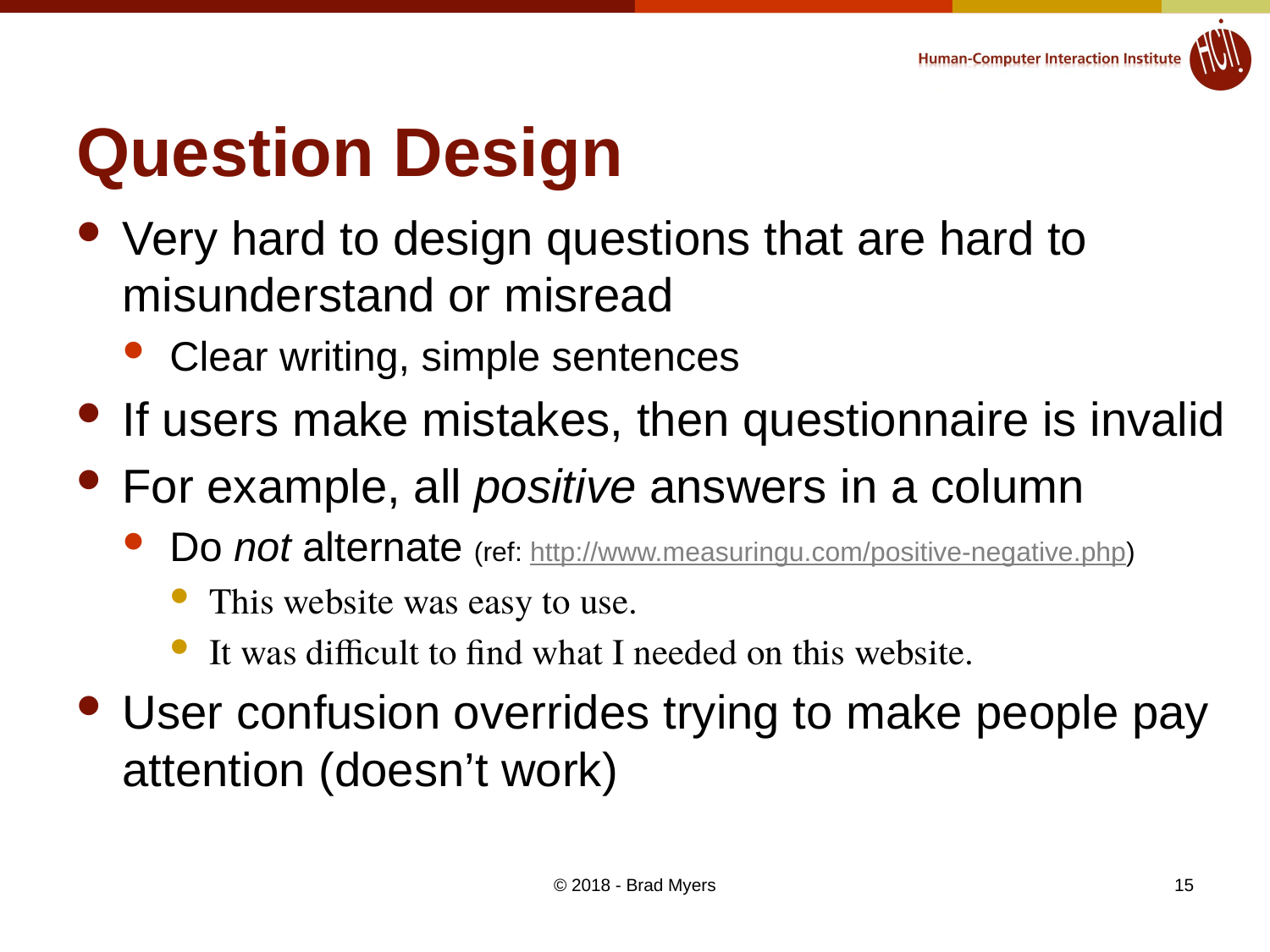

# Question Design
Very hard to design questions that are hard to misunderstand or misread
Clear writing, simple sentences
If users make mistakes, then questionnaire is invalid
For example, all positive answers in a column
Do not alternate (ref: http://www.measuringu.com/positive-negative.php)
This website was easy to use.
It was difficult to find what I needed on this website.
User confusion overrides trying to make people pay attention (doesn’t work)
© 2018 - Brad Myers
15